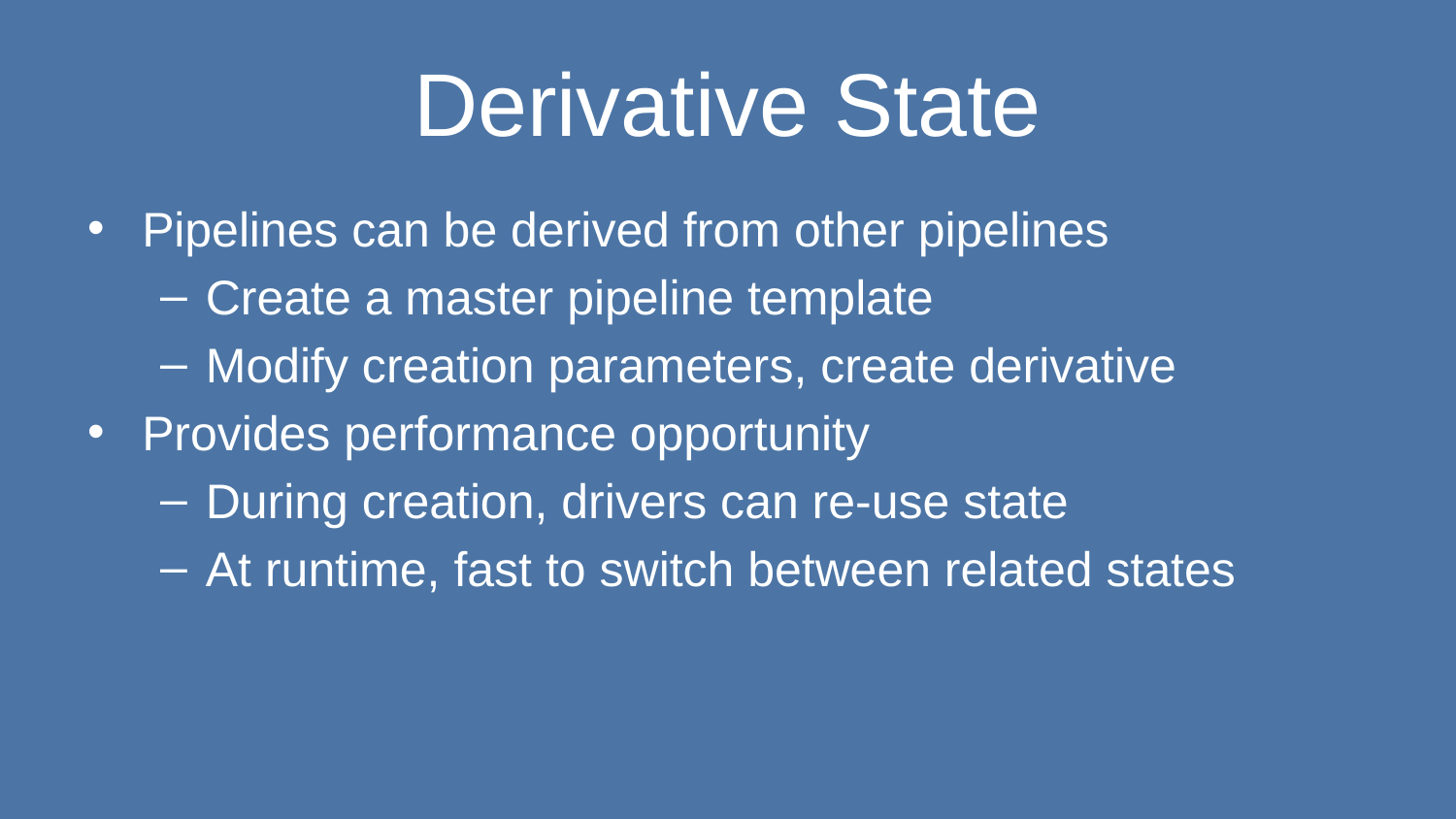

# Derivative State
Pipelines can be derived from other pipelines
Create a master pipeline template
Modify creation parameters, create derivative
Provides performance opportunity
During creation, drivers can re-use state
At runtime, fast to switch between related states